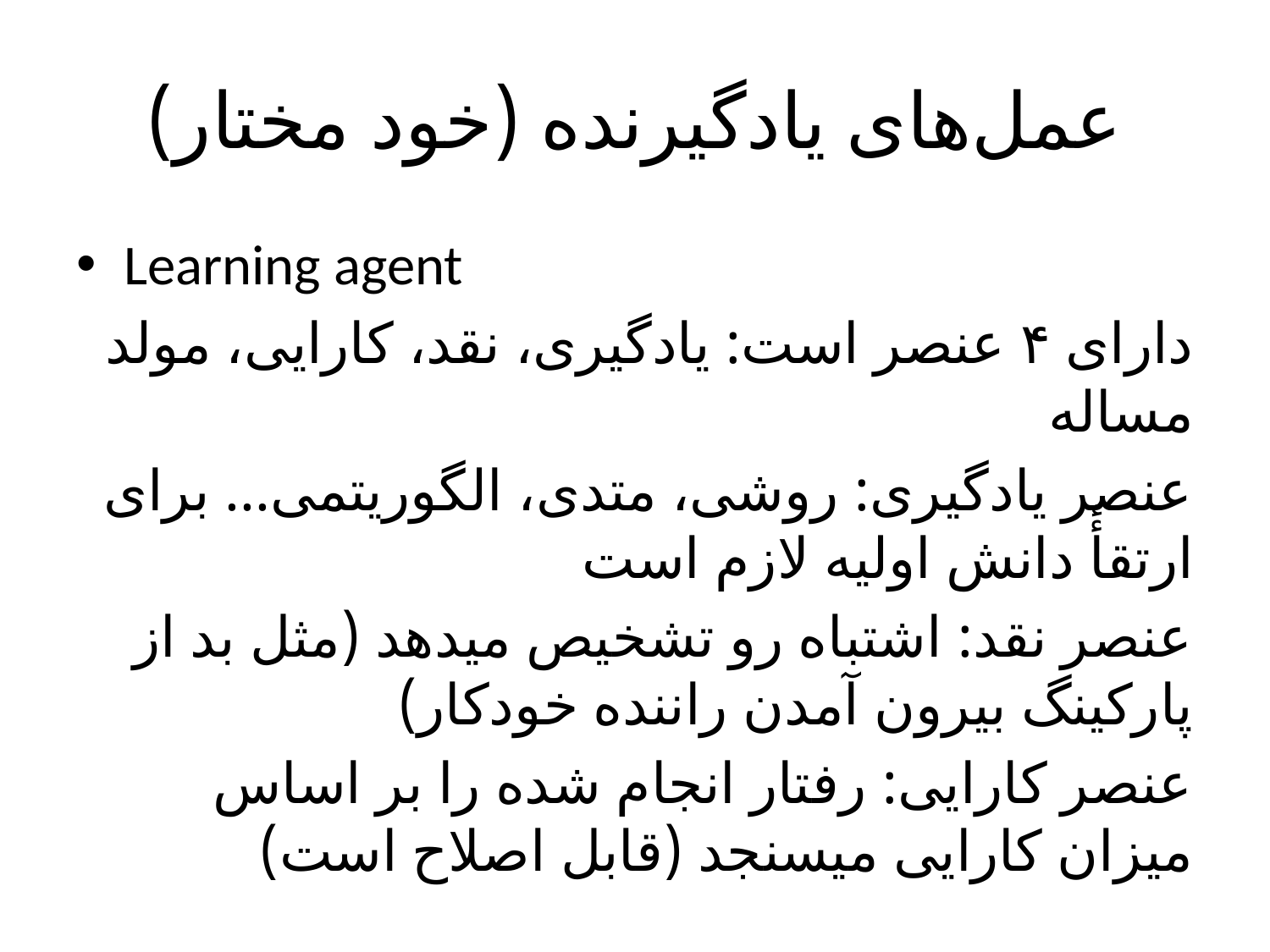

# عمل‌های یادگیرنده (خود مختار)
Learning agent
دارای ۴ عنصر است: یادگیری، نقد، کارایی، مولد مساله
عنصر یادگیری: روشی‌، متدی، الگوریتمی... برای ارتقأٔ دانش اولیه‌ لازم است
عنصر نقد: اشتباه رو تشخیص میدهد (مثل بد از پارکینگ بیرون آمدن راننده خودکار)
عنصر کارایی: رفتار انجام شده را بر اساس میزان کارایی میسنجد (قابل اصلاح است)